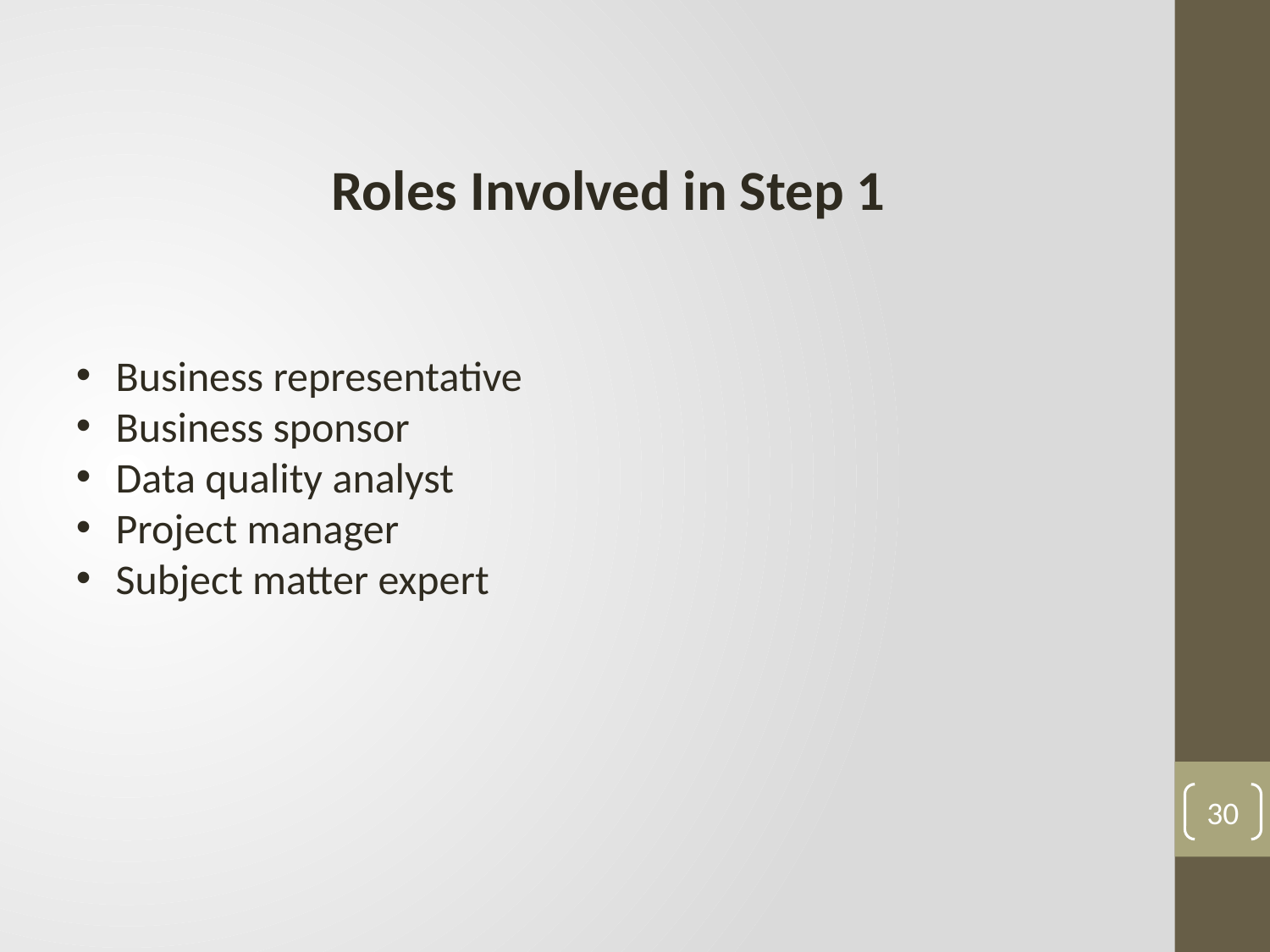

Roles Involved in Step 1

Business representative
Business sponsor
Data quality analyst
Project manager
Subject matter expert
30